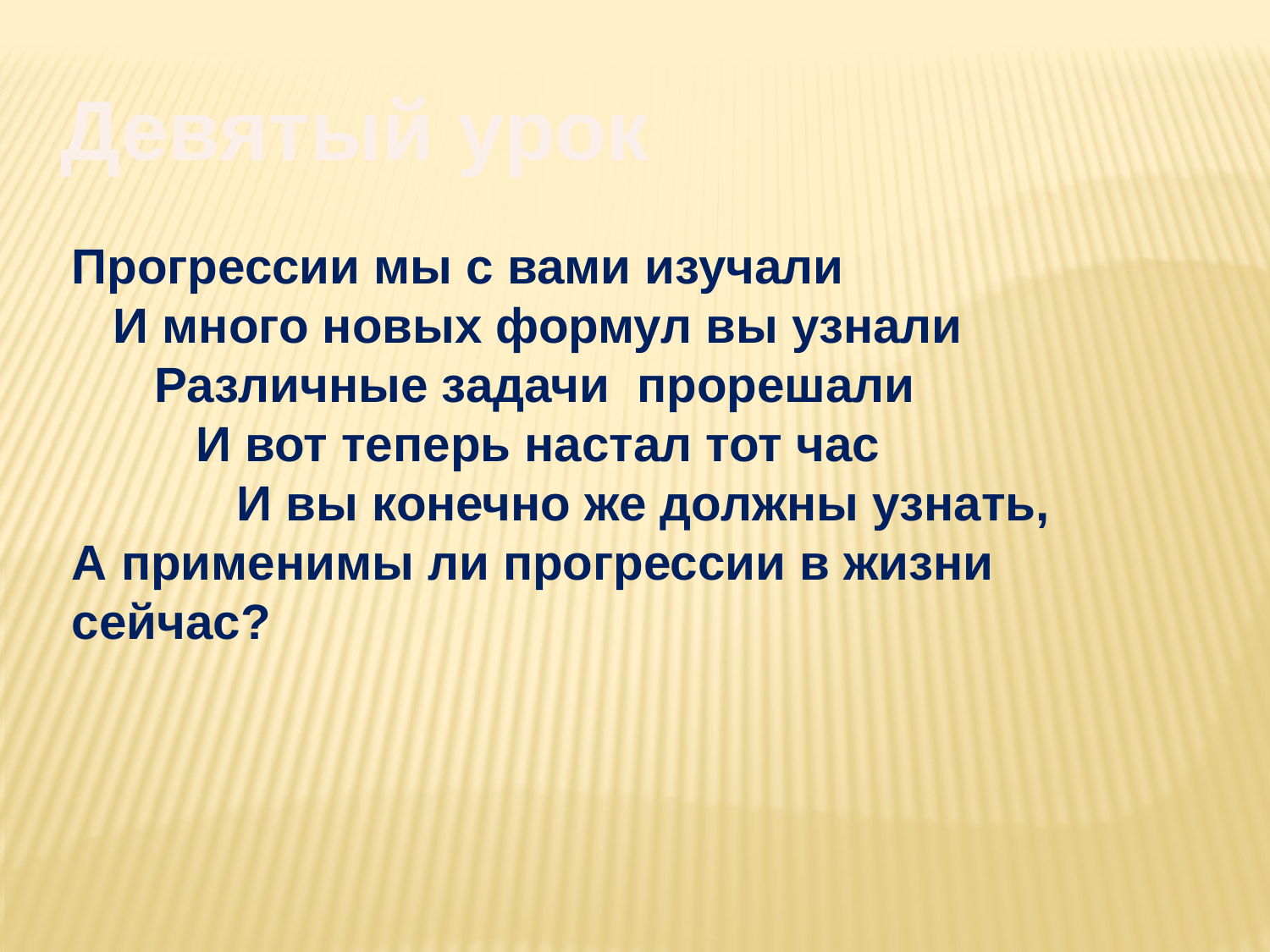

Девятый урок
Прогрессии мы с вами изучали
   И много новых формул вы узнали
      Различные задачи  прорешали
         И вот теперь настал тот час
            И вы конечно же должны узнать,
А применимы ли прогрессии в жизни сейчас?